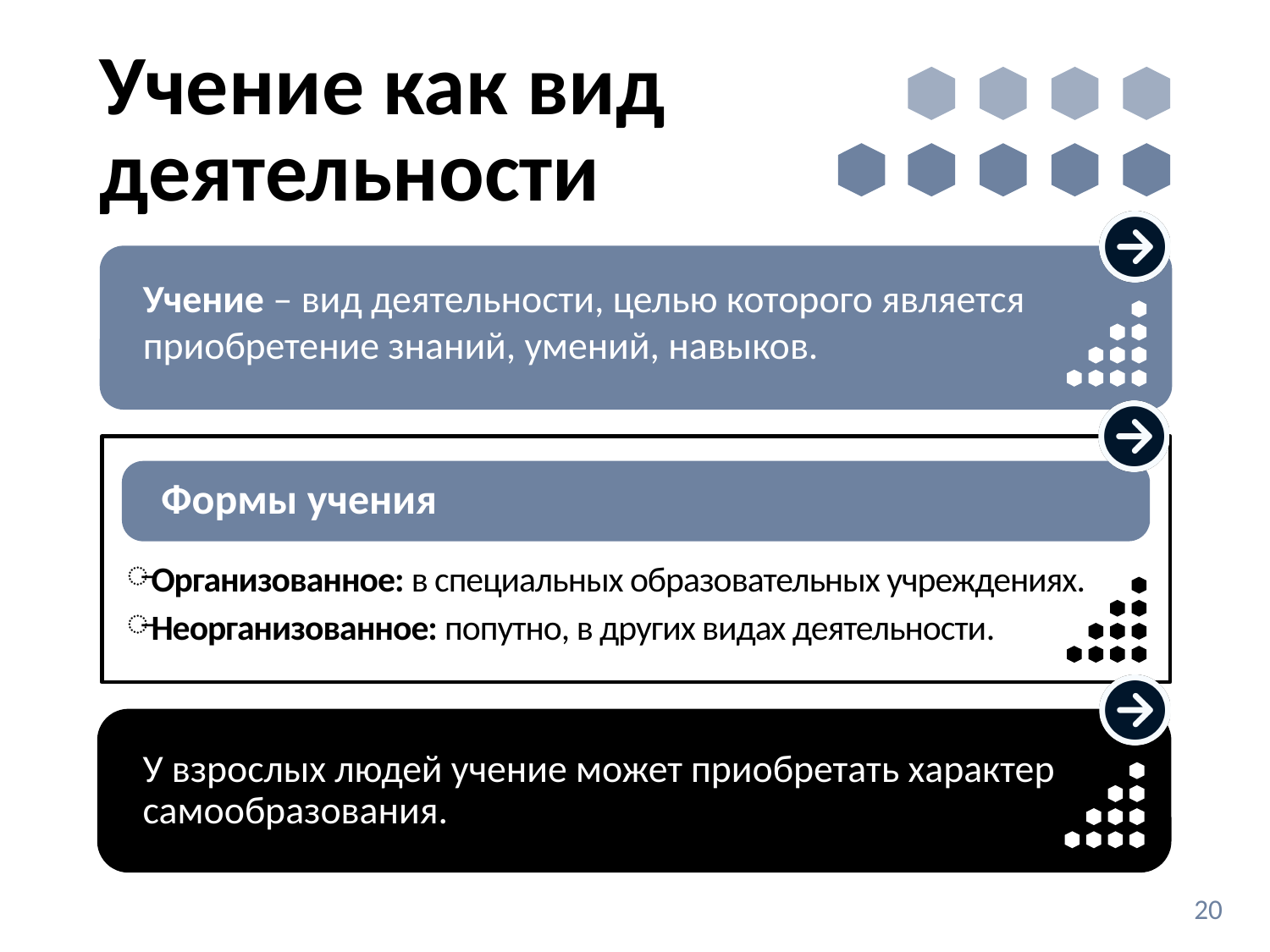

# Учение как вид деятельности

Учение ‒ вид деятельности, целью которого является приобретение знаний, умений, навыков.

Организованное: в специальных образовательных учреждениях.
Неорганизованное: попутно, в других видах деятельности.
Формы учения

У взрослых людей учение может приобретать характер самообразования.

20